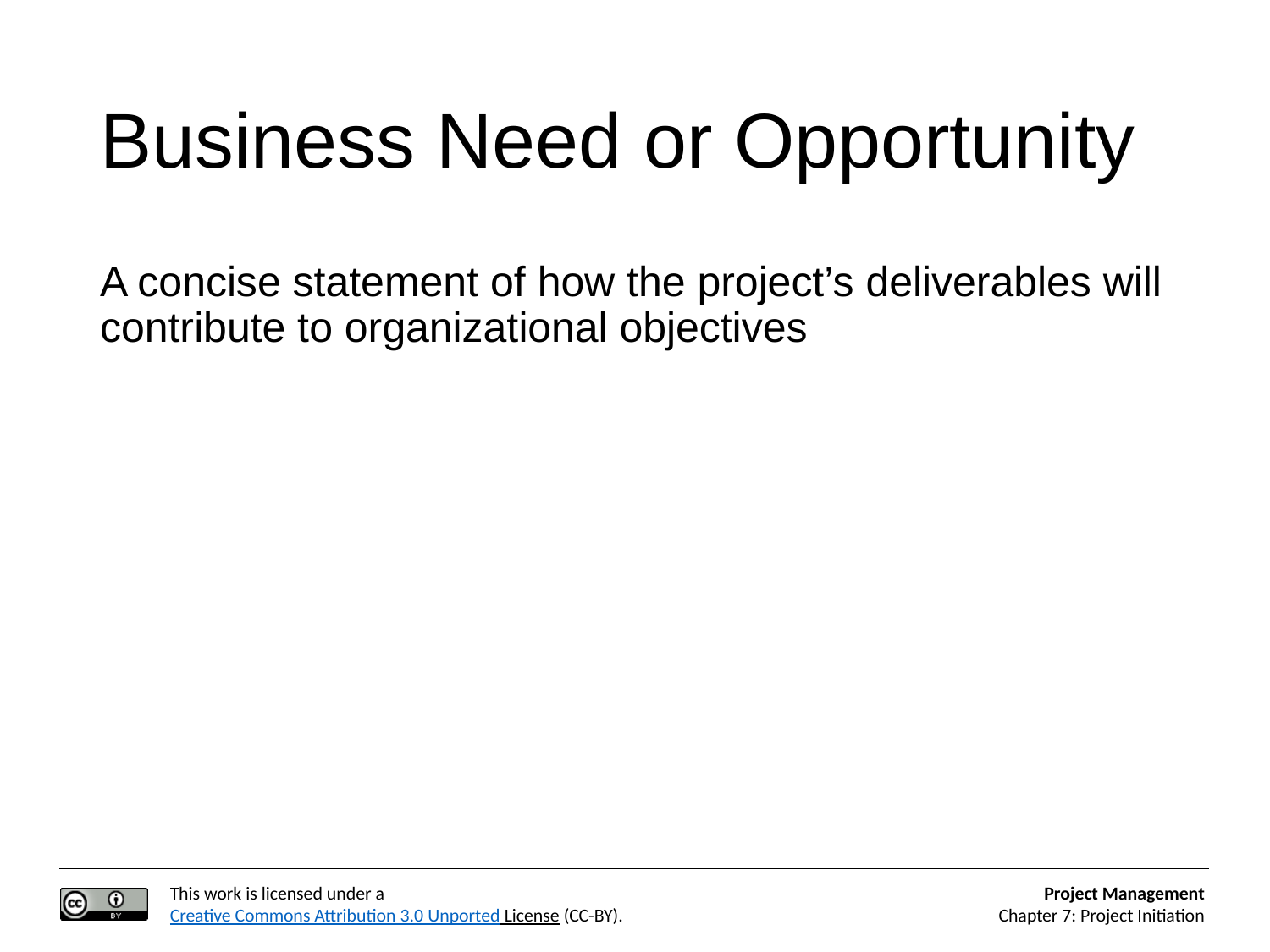

# Business Need or Opportunity
A concise statement of how the project’s deliverables will contribute to organizational objectives